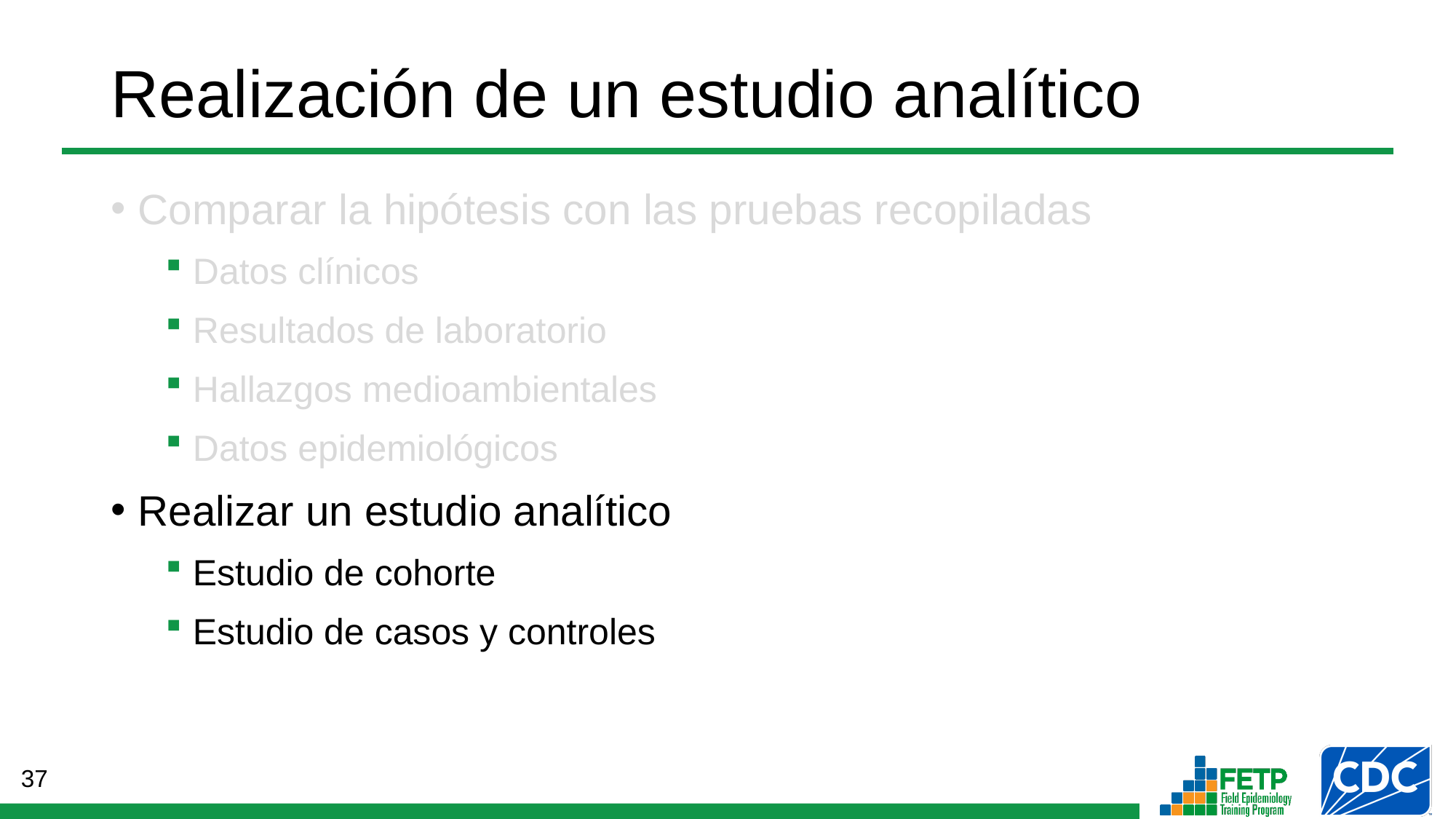

# Realización de un estudio analítico
Comparar la hipótesis con las pruebas recopiladas
Datos clínicos
Resultados de laboratorio
Hallazgos medioambientales
Datos epidemiológicos
Realizar un estudio analítico
Estudio de cohorte
Estudio de casos y controles